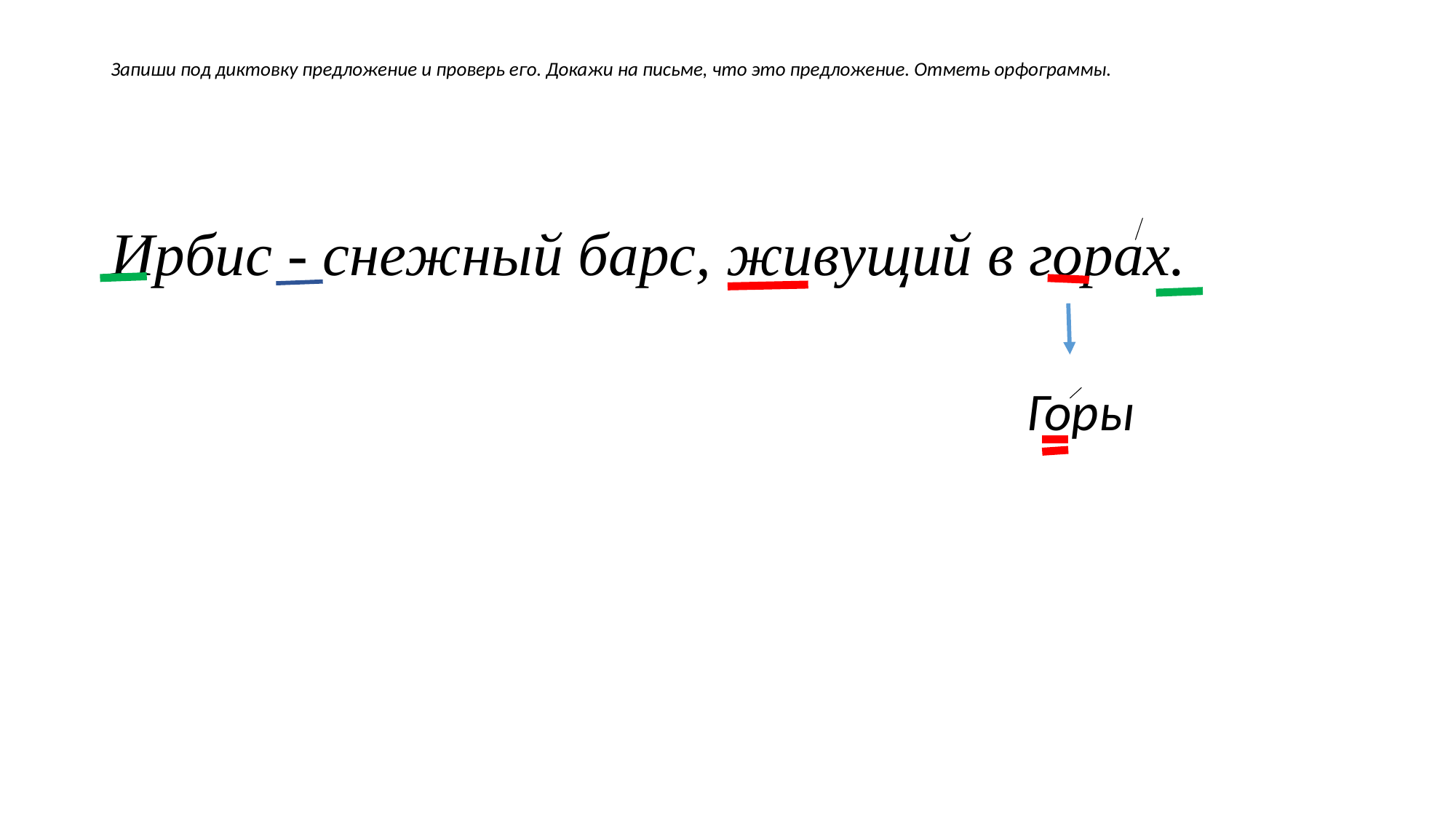

# Запиши под диктовку предложение и проверь его. Докажи на письме, что это предложение. Отметь орфограммы.
Ирбис - снежный барс, живущий в горах.
Горы